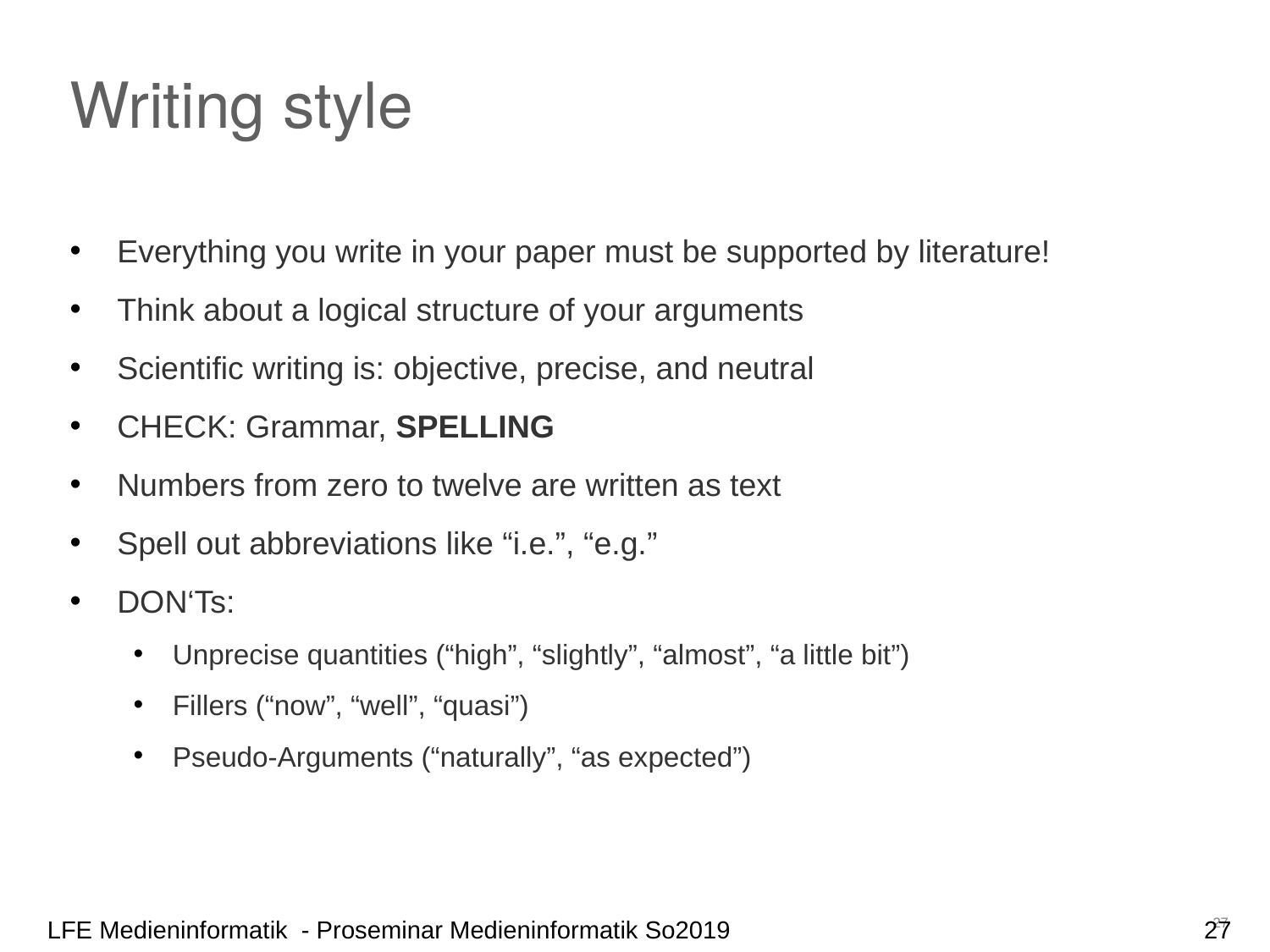

Writing style
Everything you write in your paper must be supported by literature!
Think about a logical structure of your arguments
Scientific writing is: objective, precise, and neutral
CHECK: Grammar, SPELLING
Numbers from zero to twelve are written as text
Spell out abbreviations like “i.e.”, “e.g.”
DON‘Ts:
Unprecise quantities (“high”, “slightly”, “almost”, “a little bit”)
Fillers (“now”, “well”, “quasi”)
Pseudo-Arguments (“naturally”, “as expected”)
27
27